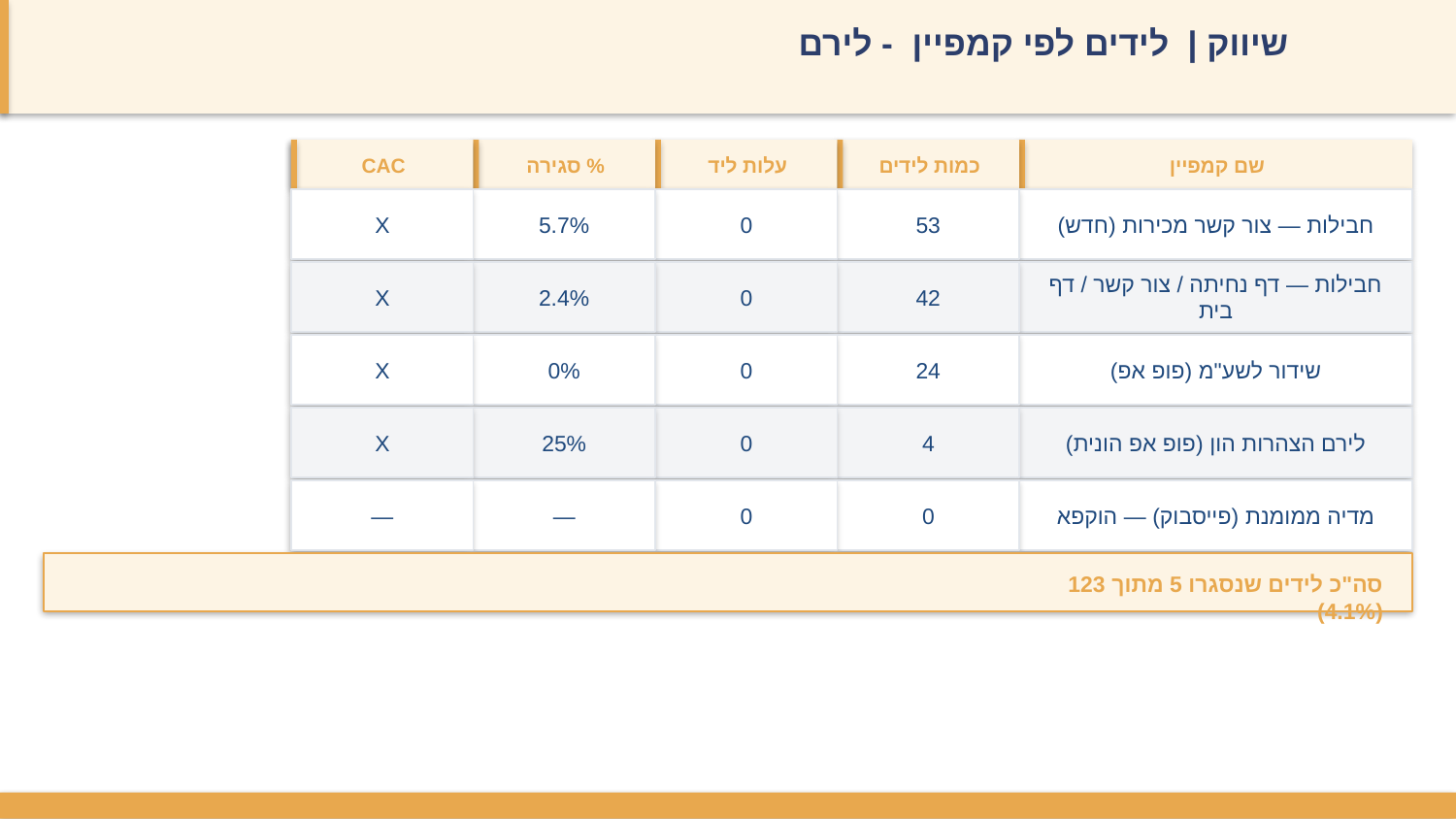

שיווק |  לידים לפי קמפיין  - לירם

CAC
% סגירה
עלות ליד
כמות לידים
שם קמפיין
X
5.7%
0
53
חבילות — צור קשר מכירות (חדש)
X
2.4%
0
42
חבילות — דף נחיתה / צור קשר / דף בית
X
0%
0
24
שידור לשע"מ (פופ אפ)
X
25%
0
4
לירם הצהרות הון (פופ אפ הונית)
—
—
0
0
מדיה ממומנת (פייסבוק) — הוקפא

סה"כ לידים שנסגרו 5 מתוך 123 (4.1%)